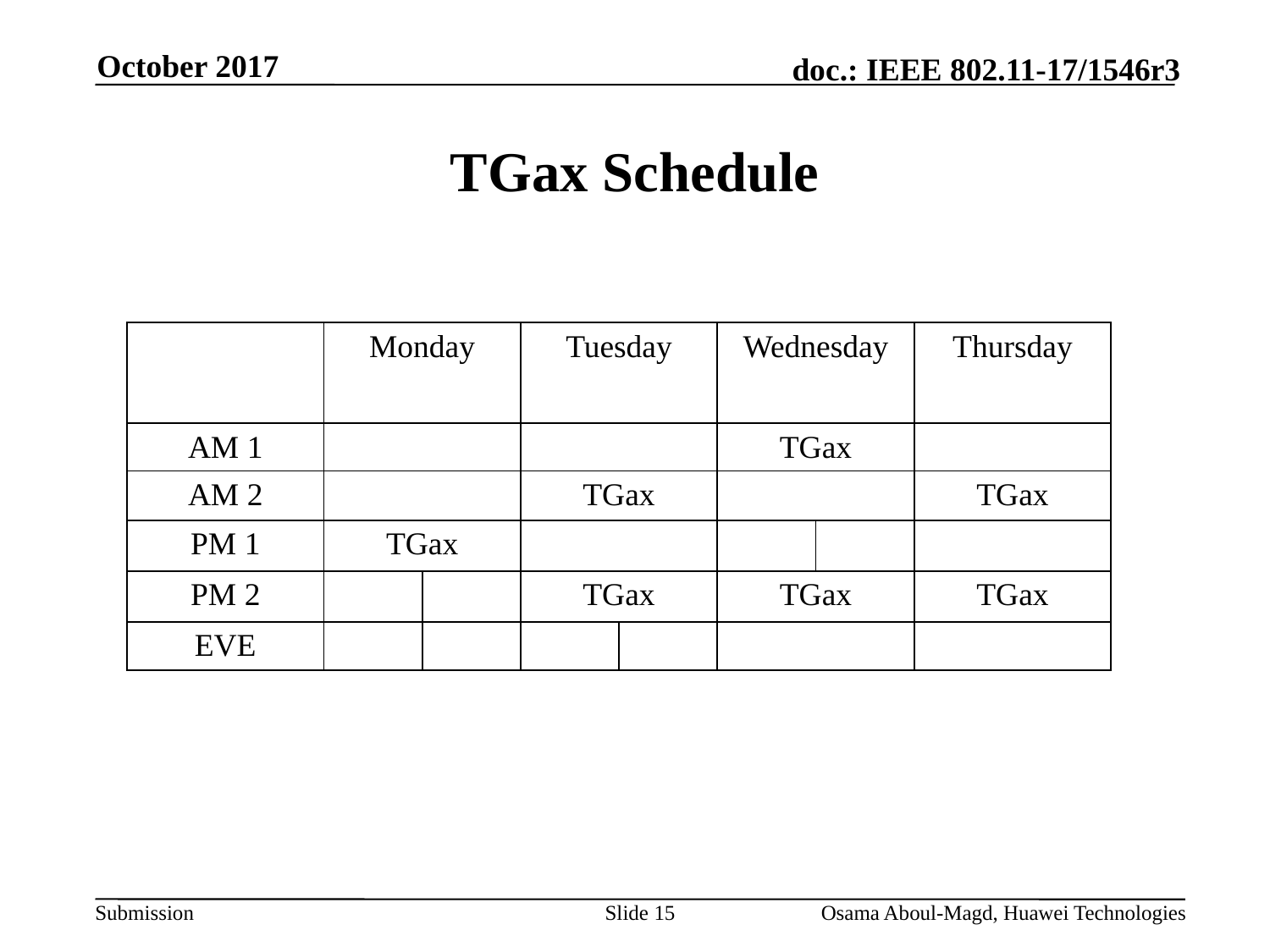

October 2017
# TGax Schedule
|  | Monday |  | Tuesday |  | Wednesday |  | Thursday |
| --- | --- | --- | --- | --- | --- | --- | --- |
| AM 1 |  |  |  |  | TGax |  |  |
| AM 2 |  |  | TGax |  |  |  | TGax |
| PM 1 | TGax |  |  |  |  |  |  |
| PM 2 |  |  | TGax |  | TGax |  | TGax |
| EVE |  |  |  |  |  |  |  |
Slide 15
Osama Aboul-Magd, Huawei Technologies